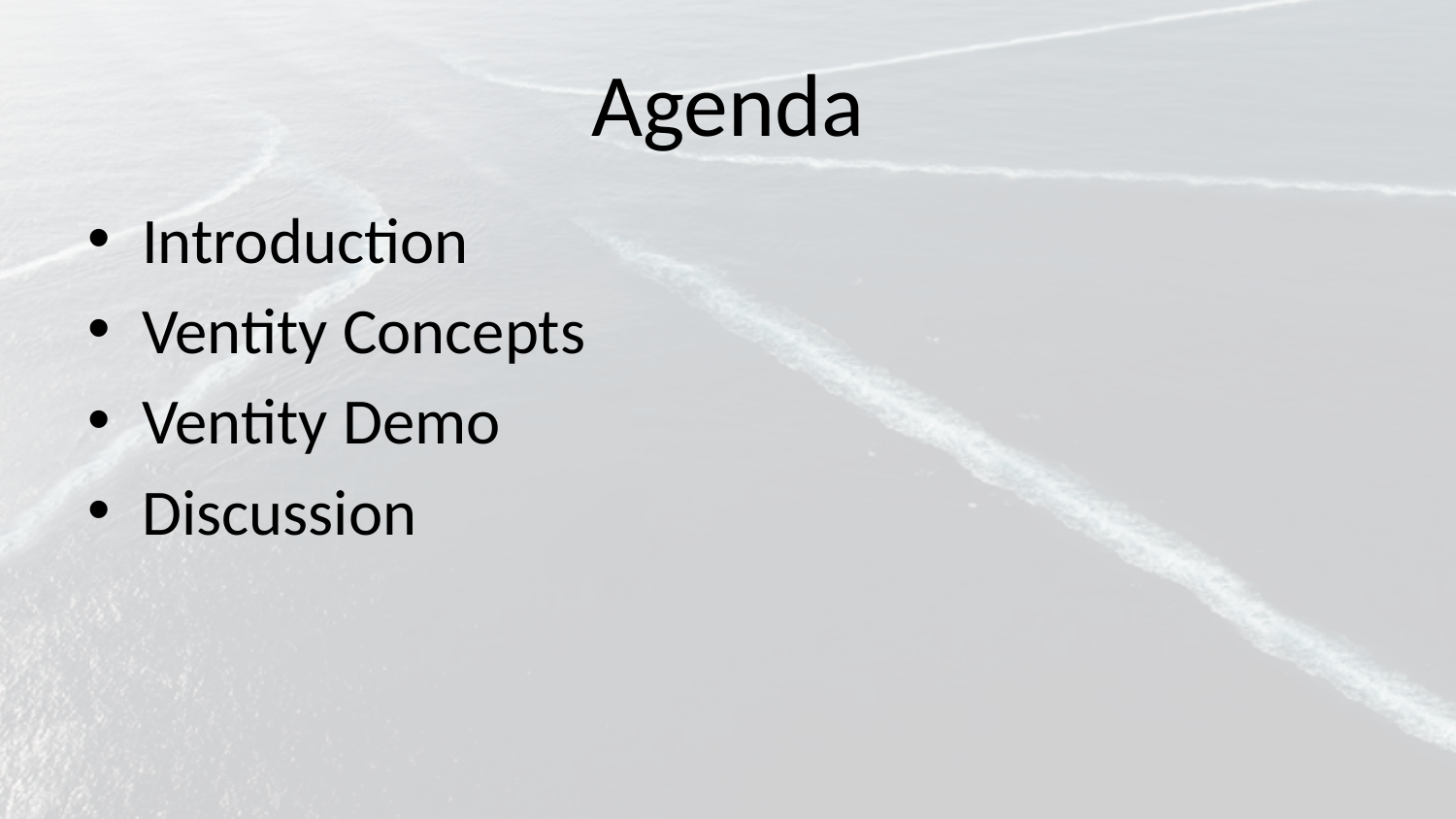

# Agenda
Introduction
Ventity Concepts
Ventity Demo
Discussion